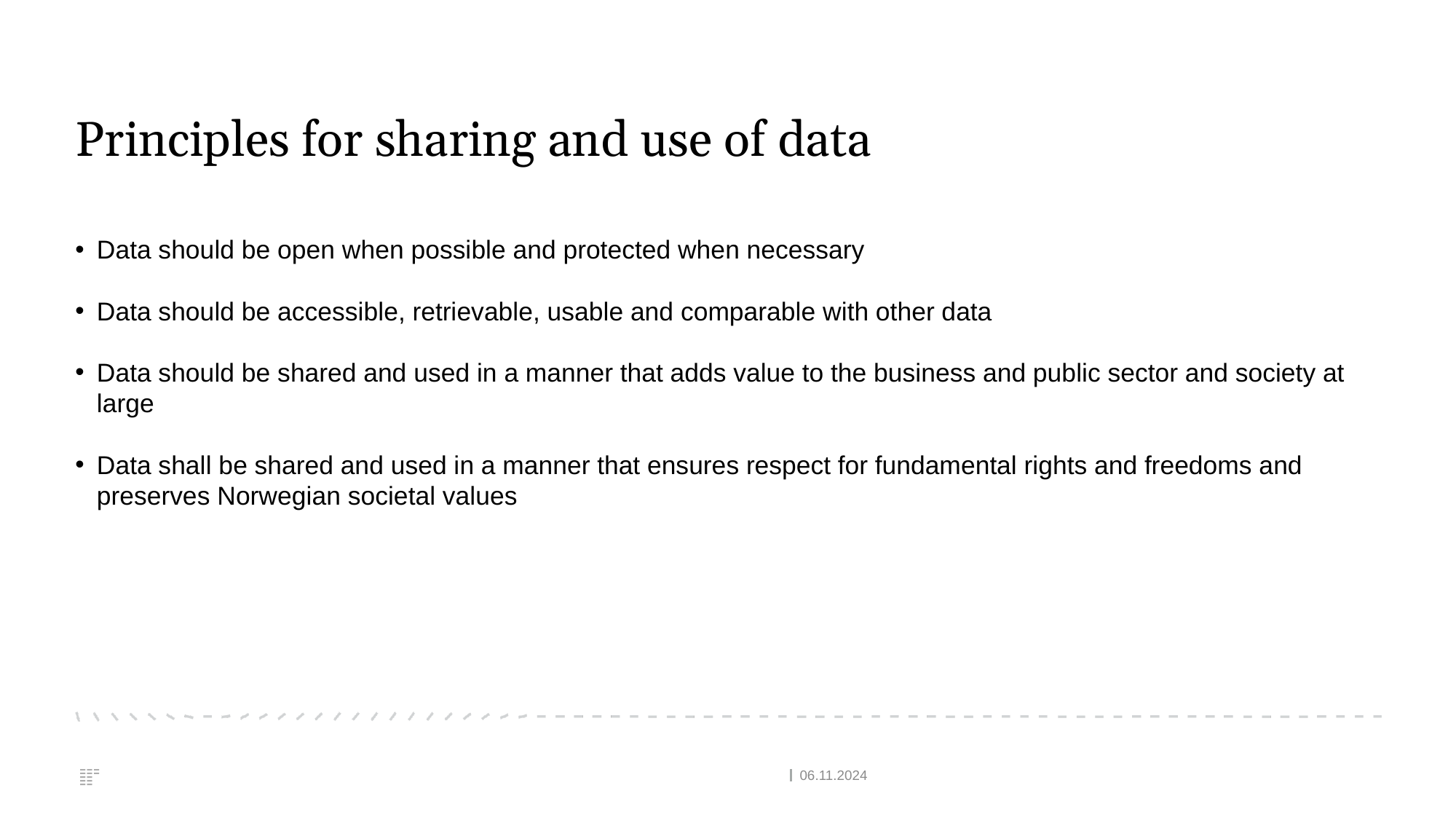

# Principles for sharing and use of data
Data should be open when possible and protected when necessary
Data should be accessible, retrievable, usable and comparable with other data
Data should be shared and used in a manner that adds value to the business and public sector and society at large
Data shall be shared and used in a manner that ensures respect for fundamental rights and freedoms and preserves Norwegian societal values
06.11.2024